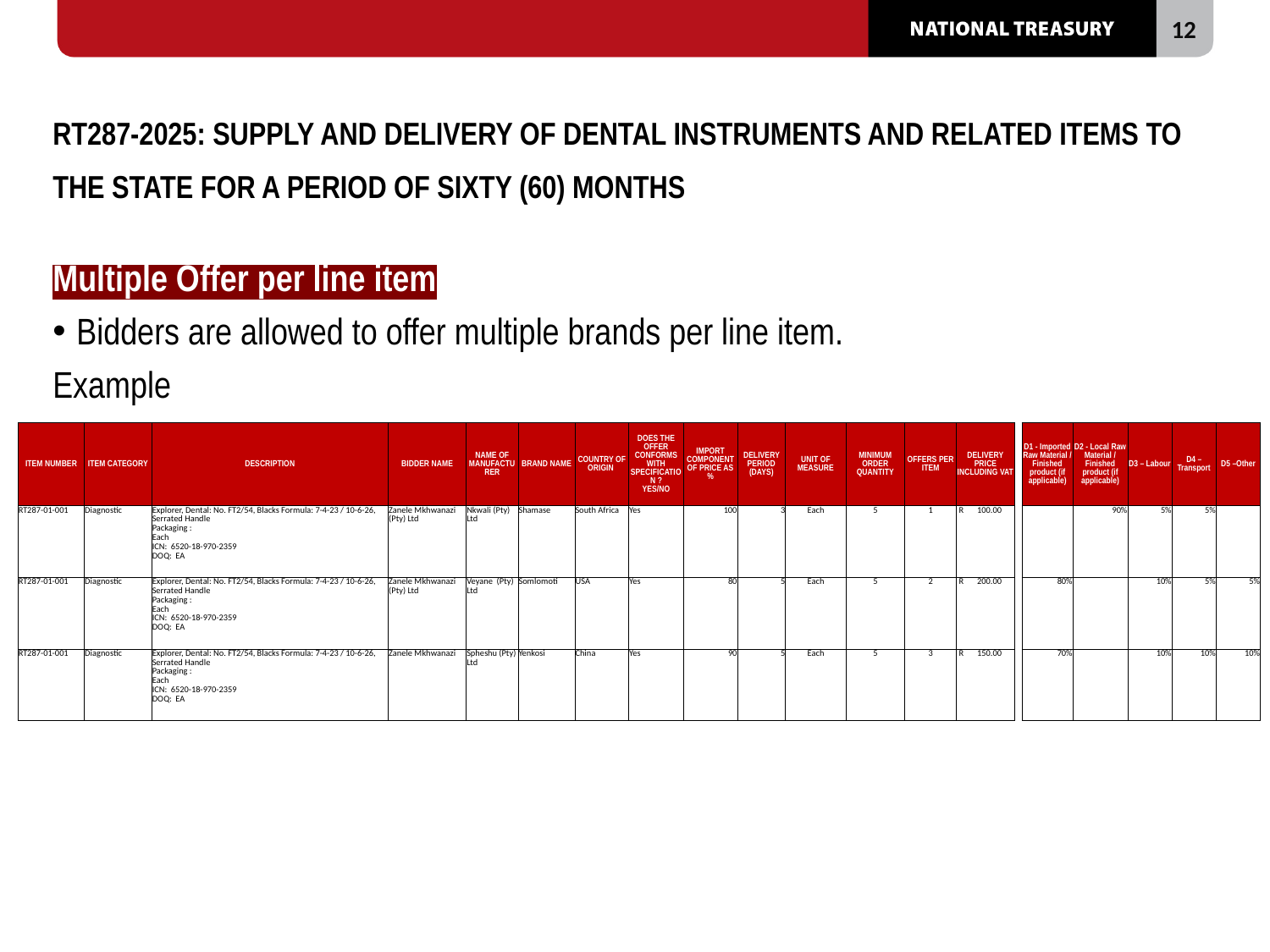

# RT287-2025: SUPPLY AND DELIVERY OF DENTAL INSTRUMENTS AND RELATED ITEMS TO THE STATE FOR A PERIOD OF SIXTY (60) MONTHS
Multiple Offer per line item
Bidders are allowed to offer multiple brands per line item.
Example B

| ITEM NUMBER | ITEM CATEGORY | DESCRIPTION | BIDDER NAME | NAME OF MANUFACTURER | BRAND NAME | COUNTRY OF ORIGIN | DOES THE OFFER CONFORMS WITH SPECIFICATION ? YES/NO | IMPORT COMPONENT OF PRICE AS % | DELIVERY PERIOD (DAYS) | UNIT OF MEASURE | MINIMUM ORDER QUANTITY | OFFERS PER ITEM | DELIVERY PRICE INCLUDING VAT |  | D1 - Imported Raw Material / Finished product (if applicable) | D2 - Local Raw Material / Finished product (if applicable) | D3 – Labour | D4 – Transport | D5 –Other |
| --- | --- | --- | --- | --- | --- | --- | --- | --- | --- | --- | --- | --- | --- | --- | --- | --- | --- | --- | --- |
| RT287-01-001 | Diagnostic | Explorer, Dental: No. FT2/54, Blacks Formula: 7-4-23 / 10-6-26, Serrated Handle Packaging : Each ICN: 6520-18-970-2359 DOQ: EA | Zanele Mkhwanazi (Pty) Ltd | Nkwali (Pty) Ltd | Shamase | South Africa | Yes | 100 | 3 | Each | 5 | 1 | R 100.00 |  |  | 90% | 5% | 5% |  |
| RT287-01-001 | Diagnostic | Explorer, Dental: No. FT2/54, Blacks Formula: 7-4-23 / 10-6-26, Serrated Handle Packaging : Each ICN: 6520-18-970-2359 DOQ: EA | Zanele Mkhwanazi (Pty) Ltd | Veyane (Pty) Ltd | Somlomoti | USA | Yes | 80 | 5 | Each | 5 | 2 | R 200.00 |  | 80% |  | 10% | 5% | 5% |
| RT287-01-001 | Diagnostic | Explorer, Dental: No. FT2/54, Blacks Formula: 7-4-23 / 10-6-26, Serrated Handle Packaging : Each ICN: 6520-18-970-2359 DOQ: EA | Zanele Mkhwanazi | Spheshu (Pty) Ltd | Yenkosi | China | Yes | 90 | 5 | Each | 5 | 3 | R 150.00 |  | 70% |  | 10% | 10% | 10% |